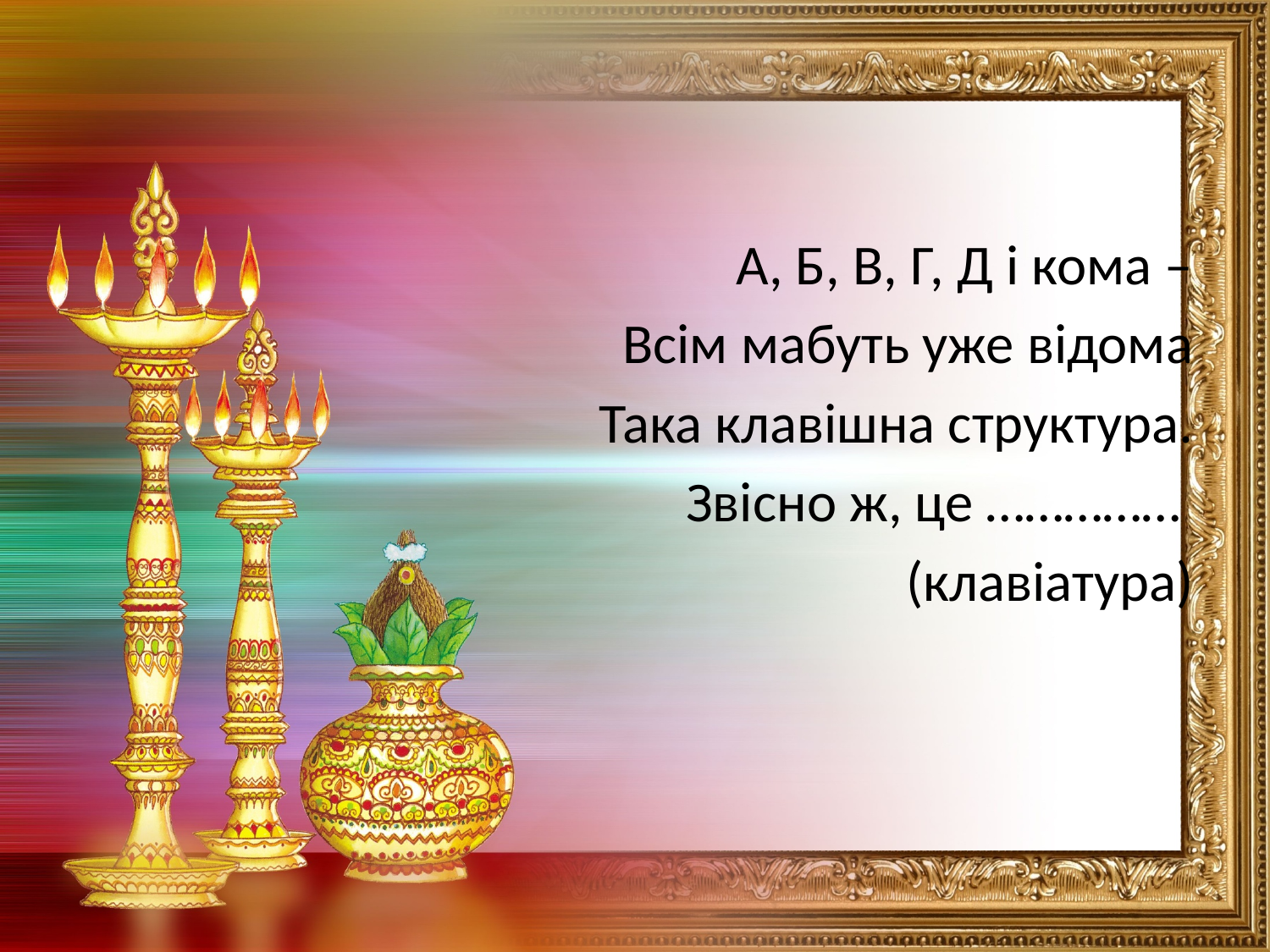

#
А, Б, В, Г, Д і кома –
Всім мабуть уже відома
Така клавішна структура.
Звісно ж, це ……………
(клавіатура)